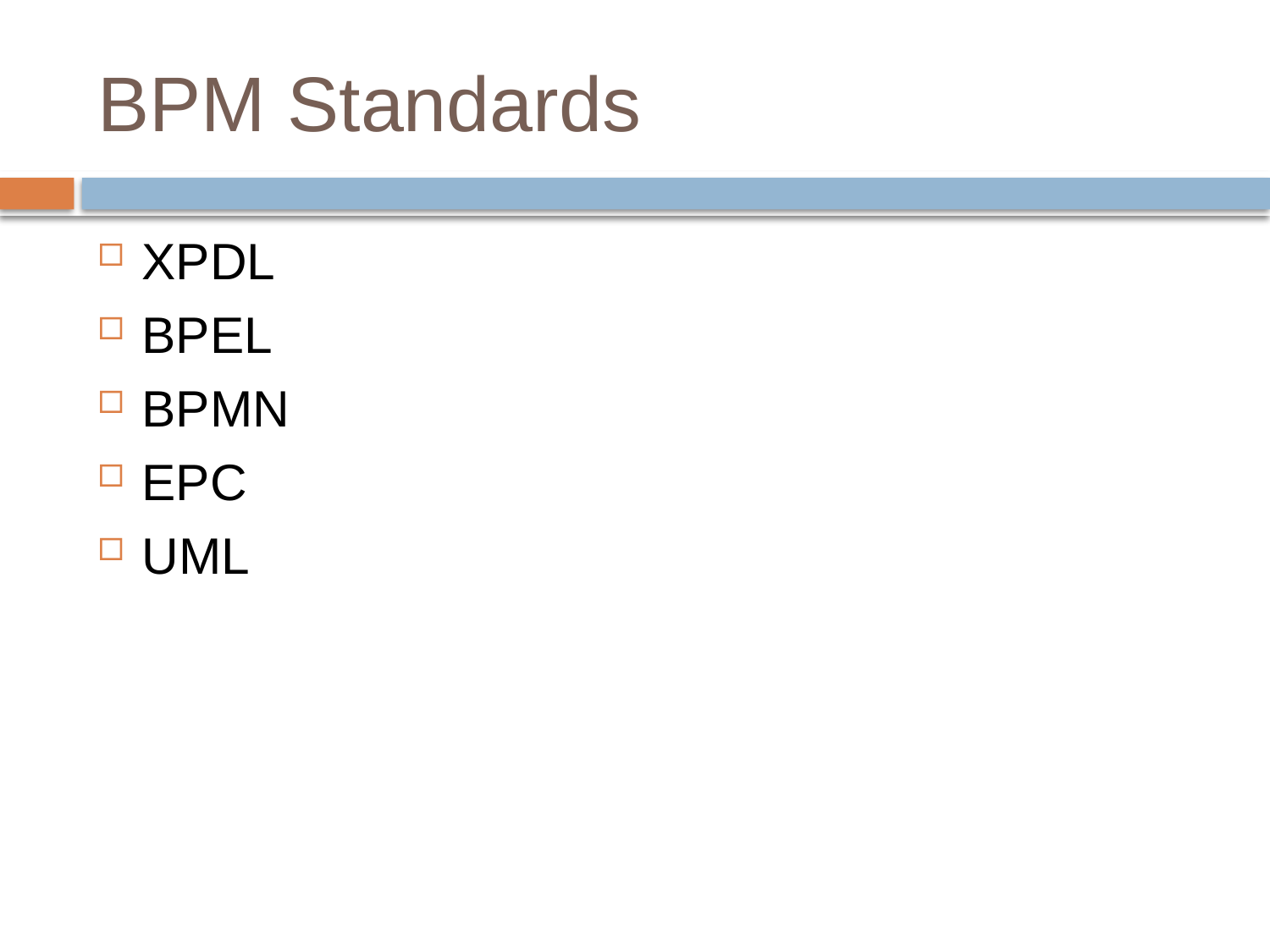

# BPM Standards
XPDL
BPEL
BPMN
EPC
UML